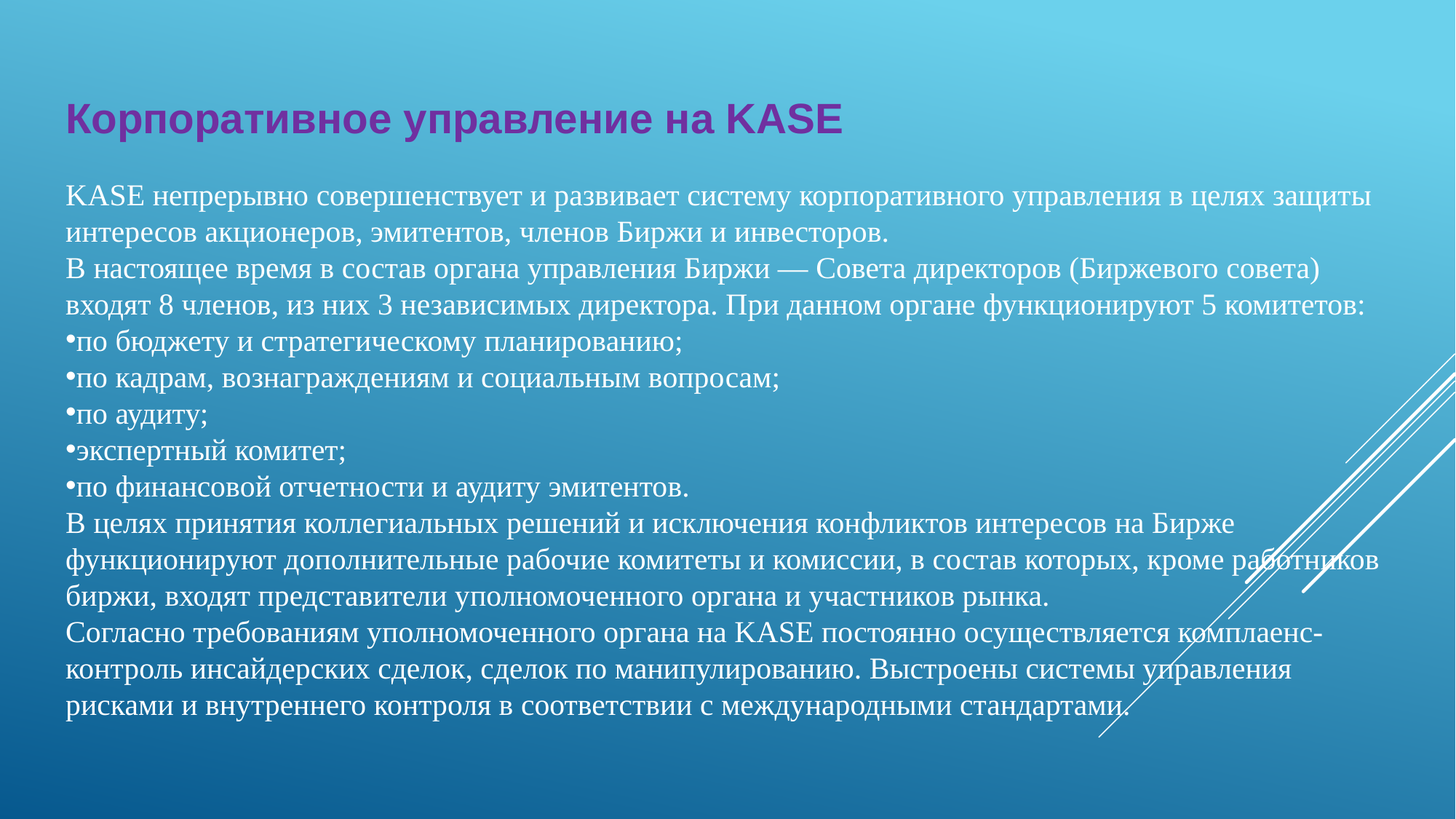

Корпоративное управление на KASE
KASE непрерывно совершенствует и развивает систему корпоративного управления в целях защиты интересов акционеров, эмитентов, членов Биржи и инвесторов.
В настоящее время в состав органа управления Биржи — Совета директоров (Биржевого совета) входят 8 членов, из них 3 независимых директора. При данном органе функционируют 5 комитетов:
по бюджету и стратегическому планированию;
по кадрам, вознаграждениям и социальным вопросам;
по аудиту;
экспертный комитет;
по финансовой отчетности и аудиту эмитентов.
В целях принятия коллегиальных решений и исключения конфликтов интересов на Бирже функционируют дополнительные рабочие комитеты и комиссии, в состав которых, кроме работников биржи, входят представители уполномоченного органа и участников рынка.
Согласно требованиям уполномоченного органа на KASE постоянно осуществляется комплаенс-контроль инсайдерских сделок, сделок по манипулированию. Выстроены системы управления рисками и внутреннего контроля в соответствии с международными стандартами.